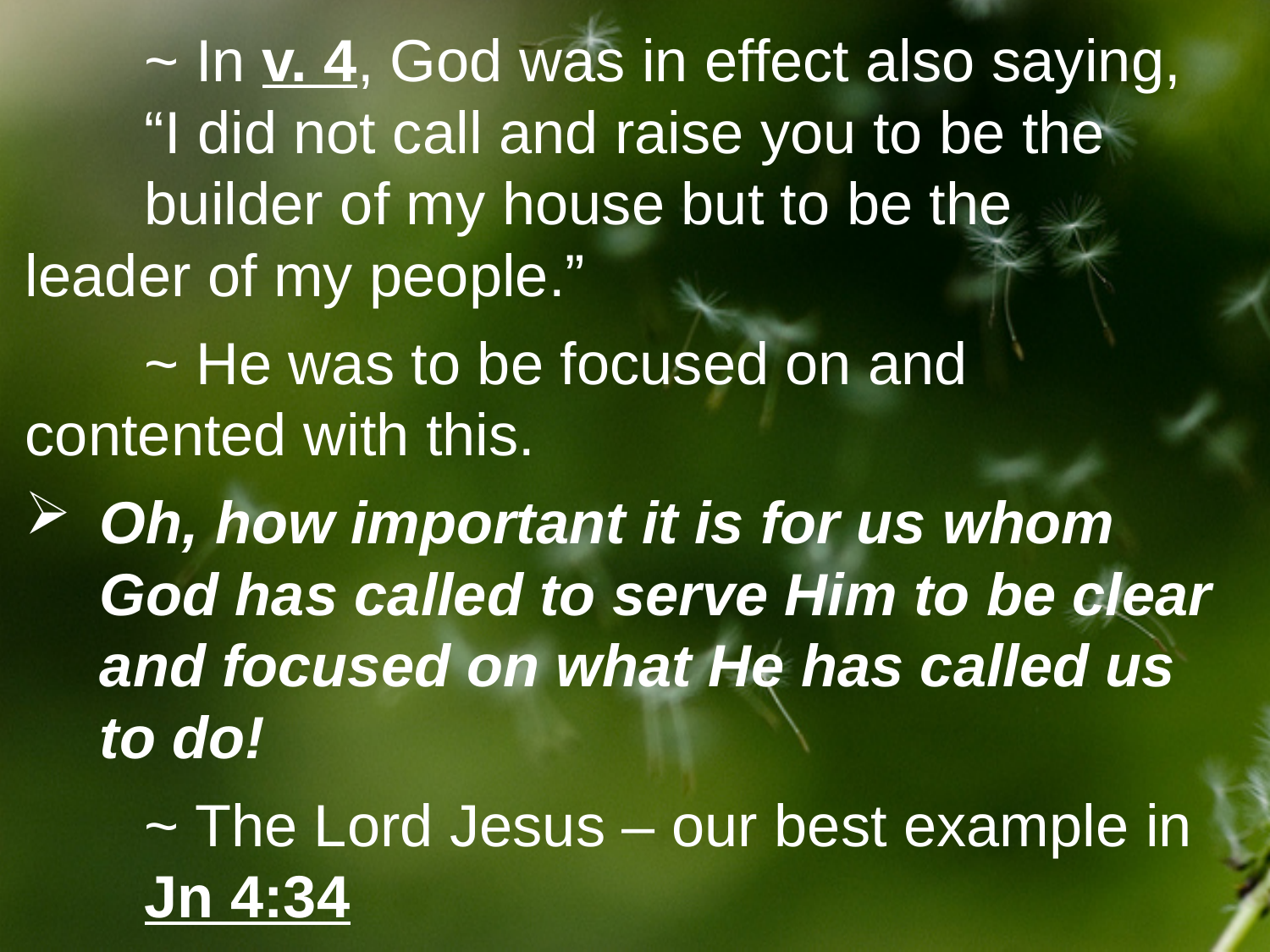

~ In v. 4, God was in effect also saying, 		“I did not call and raise you to be the 		builder of my house but to be the 			leader of my people.”
	~ He was to be focused on and 				contented with this.
Oh, how important it is for us whom God has called to serve Him to be clear and focused on what He has called us to do!
	~ The Lord Jesus – our best example in 		Jn 4:34